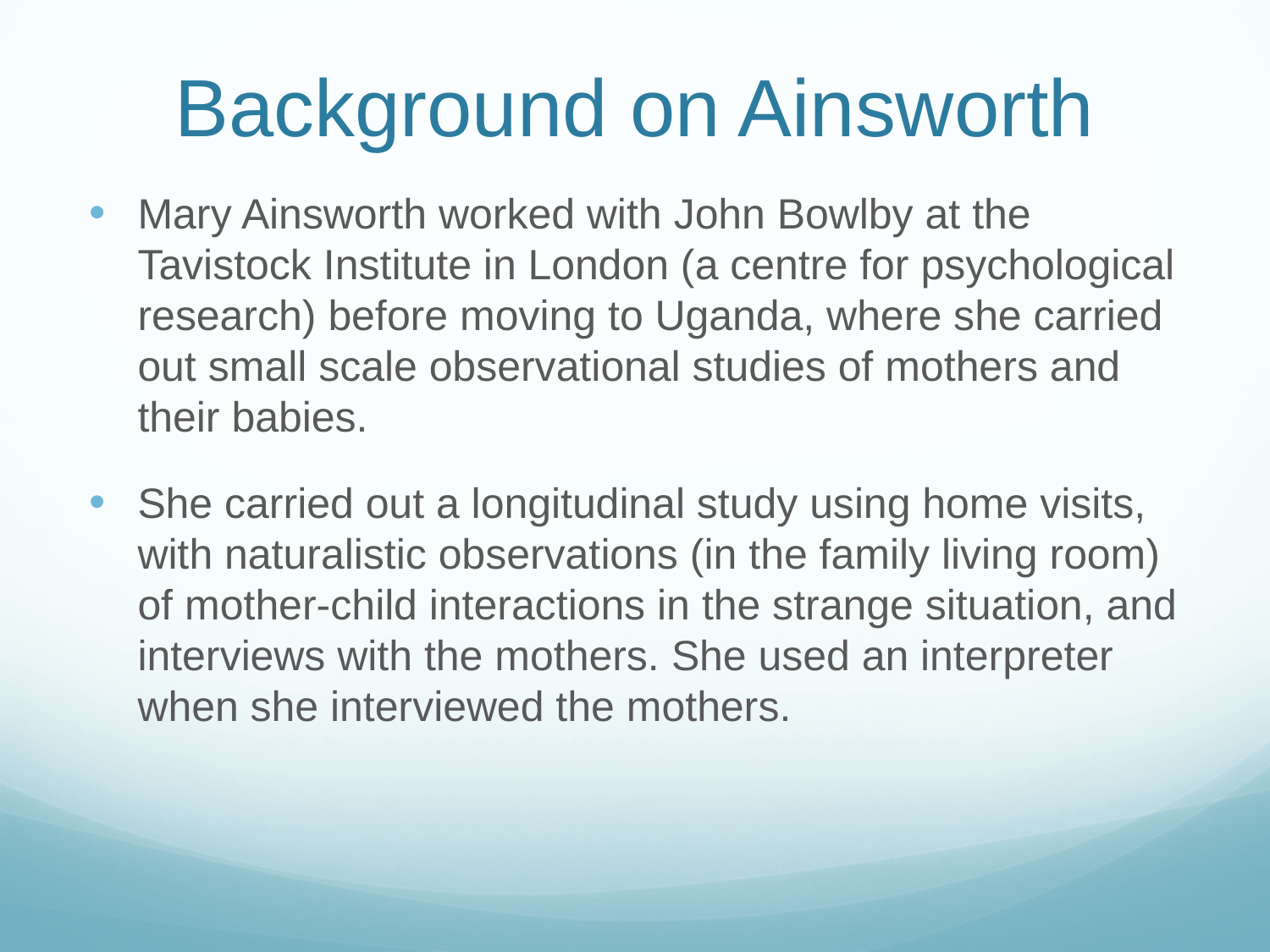

# Background on Ainsworth
Mary Ainsworth worked with John Bowlby at the Tavistock Institute in London (a centre for psychological research) before moving to Uganda, where she carried out small scale observational studies of mothers and their babies.
She carried out a longitudinal study using home visits, with naturalistic observations (in the family living room) of mother-child interactions in the strange situation, and interviews with the mothers. She used an interpreter when she interviewed the mothers.